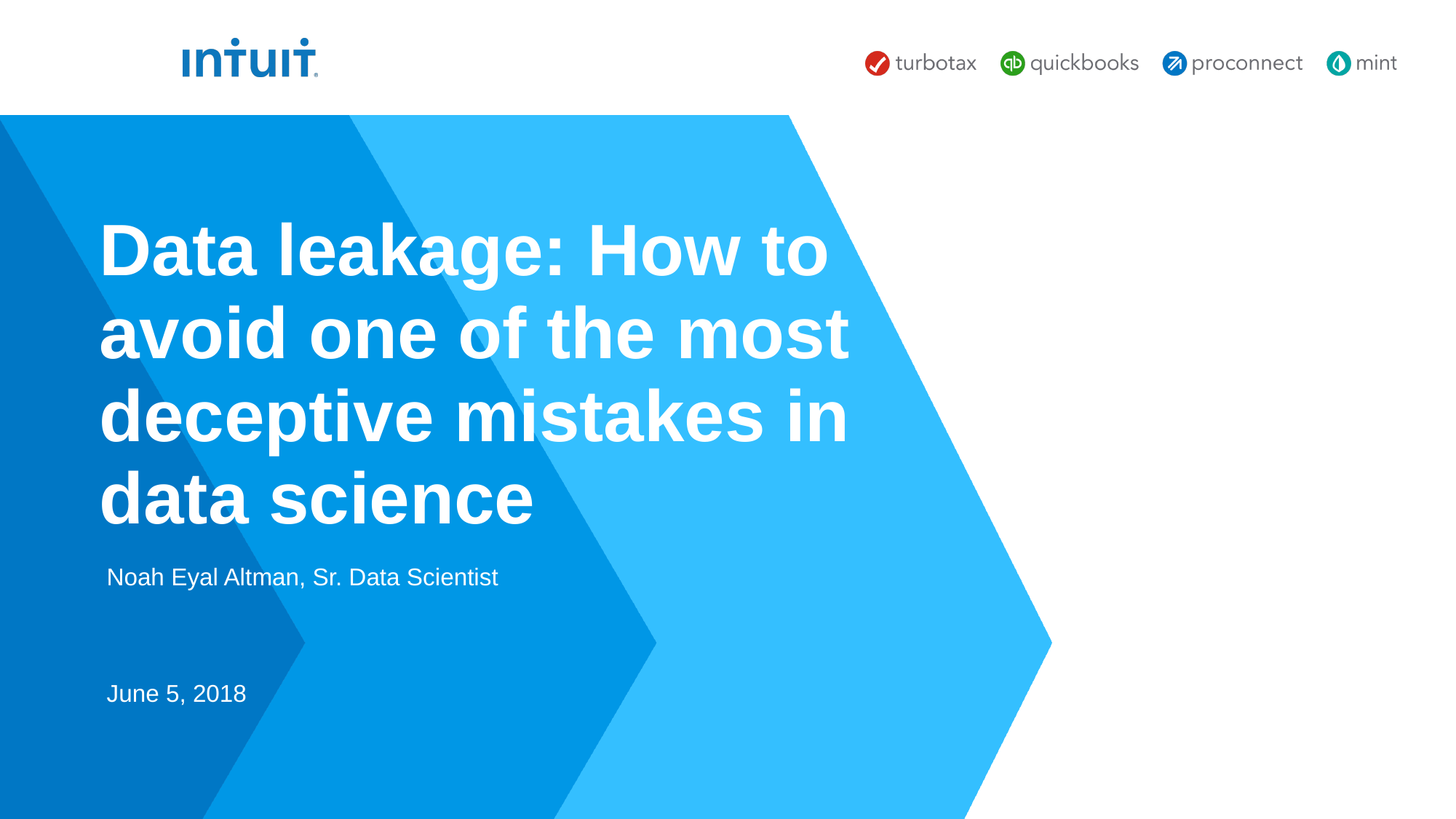

# Data leakage: How to avoid one of the most deceptive mistakes in data science
Noah Eyal Altman, Sr. Data Scientist

June 5, 2018